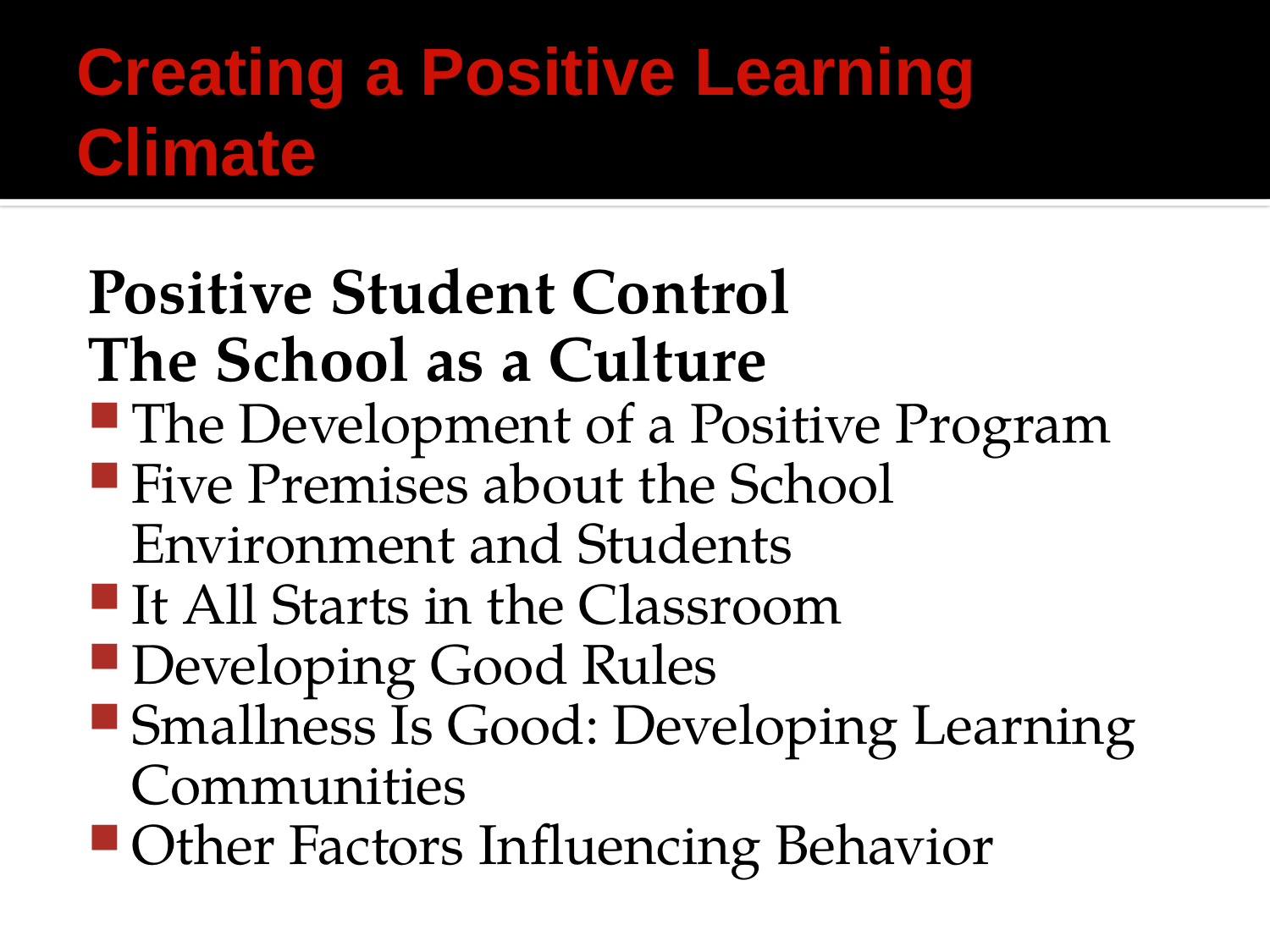

# Creating a Positive Learning Climate
Positive Student Control
The School as a Culture
The Development of a Positive Program
Five Premises about the School Environment and Students
It All Starts in the Classroom
Developing Good Rules
Smallness Is Good: Developing Learning Communities
Other Factors Influencing Behavior